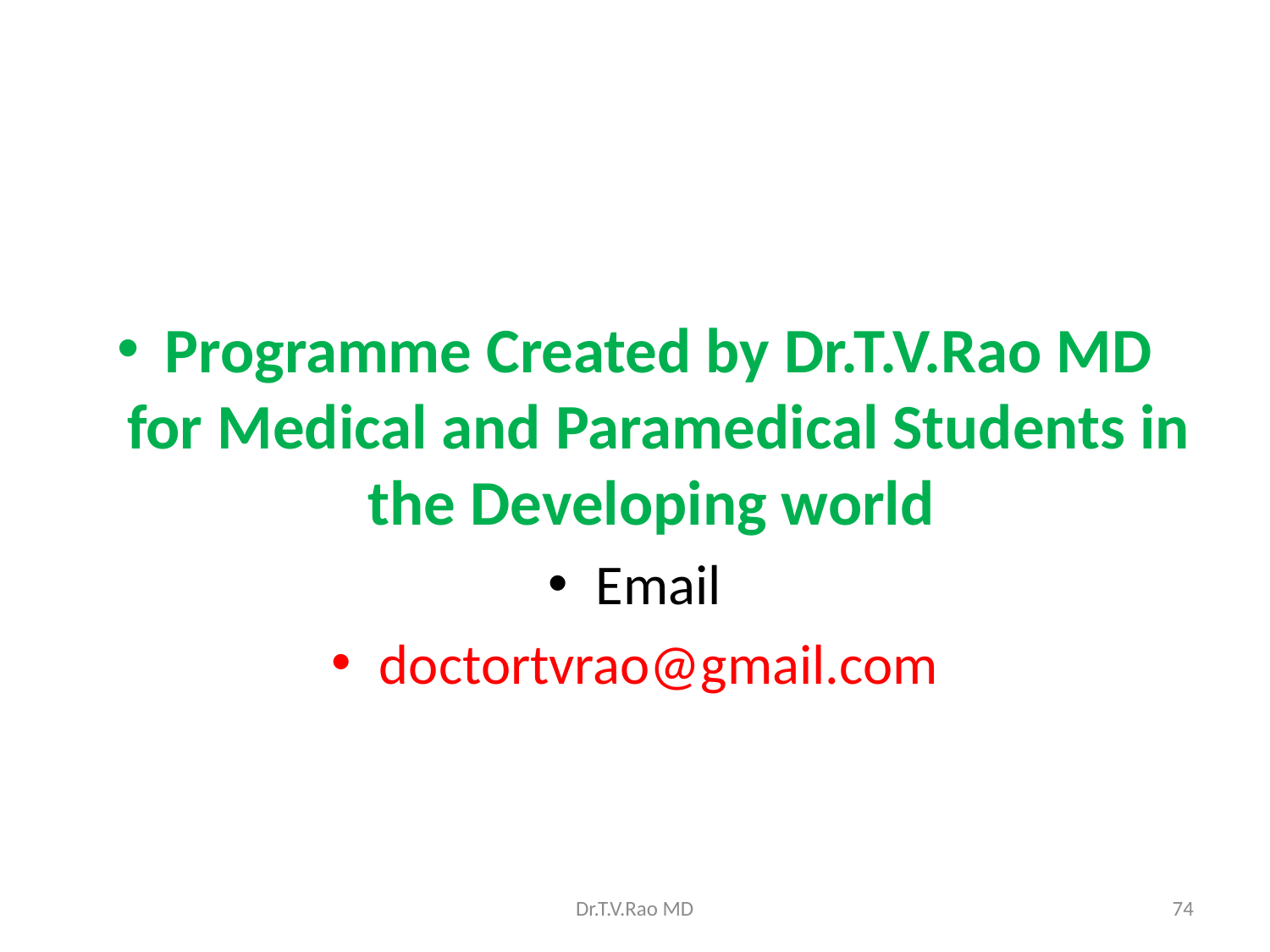

#

Programme Created by Dr.T.V.Rao MD for Medical and Paramedical Students in the Developing world
Email
doctortvrao@gmail.com
Dr.T.V.Rao MD
74